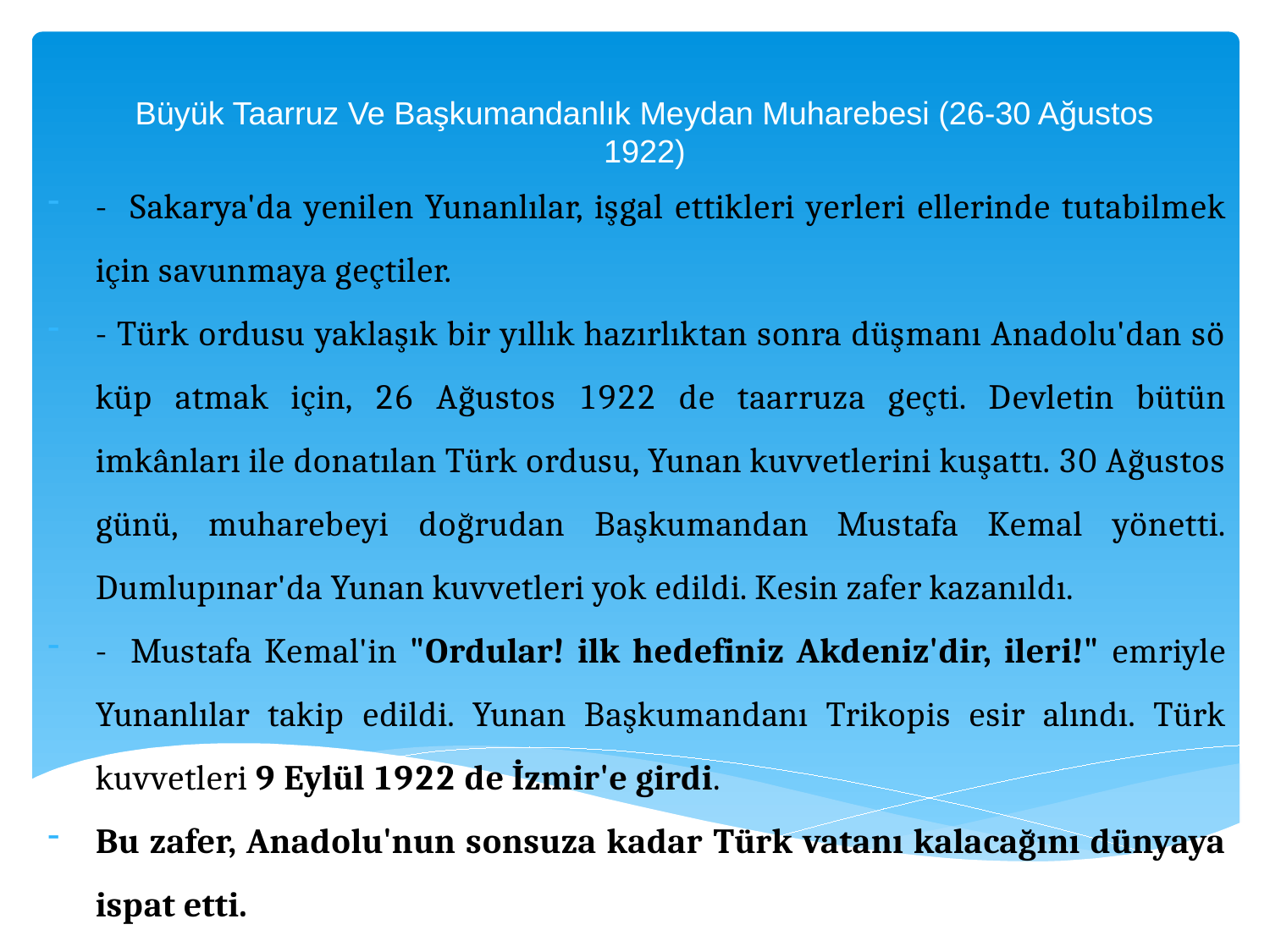

# Büyük Taarruz Ve Başkumandanlık Meydan Muharebesi (26-30 Ağustos 1922)
-  Sakarya'da yenilen Yunanlılar, işgal ettik­leri yerleri ellerinde tutabilmek için savun­maya geçtiler.
- Türk ordusu yaklaşık bir yıllık hazırlıktan sonra düşmanı Anadolu'dan sö­küp atmak için, 26 Ağustos 1922 de taar­ruza geçti. Devletin bütün imkânları ile do­natılan Türk ordusu, Yunan kuvvetlerini kuşattı. 30 Ağustos günü, muharebeyi doğrudan Başkumandan Mustafa Kemal yönetti. Dumlupınar'da Yunan kuvvetleri yok edildi. Kesin zafer kazanıldı.
-  Mustafa Kemal'in "Ordular! ilk hedefiniz Akdeniz'dir, ileri!" emriyle Yunanlılar takip edildi. Yunan Başkumandanı Trikopis esir alındı. Türk kuvvetleri 9 Eylül 1922 de İzmir'e girdi.
Bu zafer, Anadolu'nun sonsuza kadar Türk vatanı kalacağını dünyaya ispat etti.